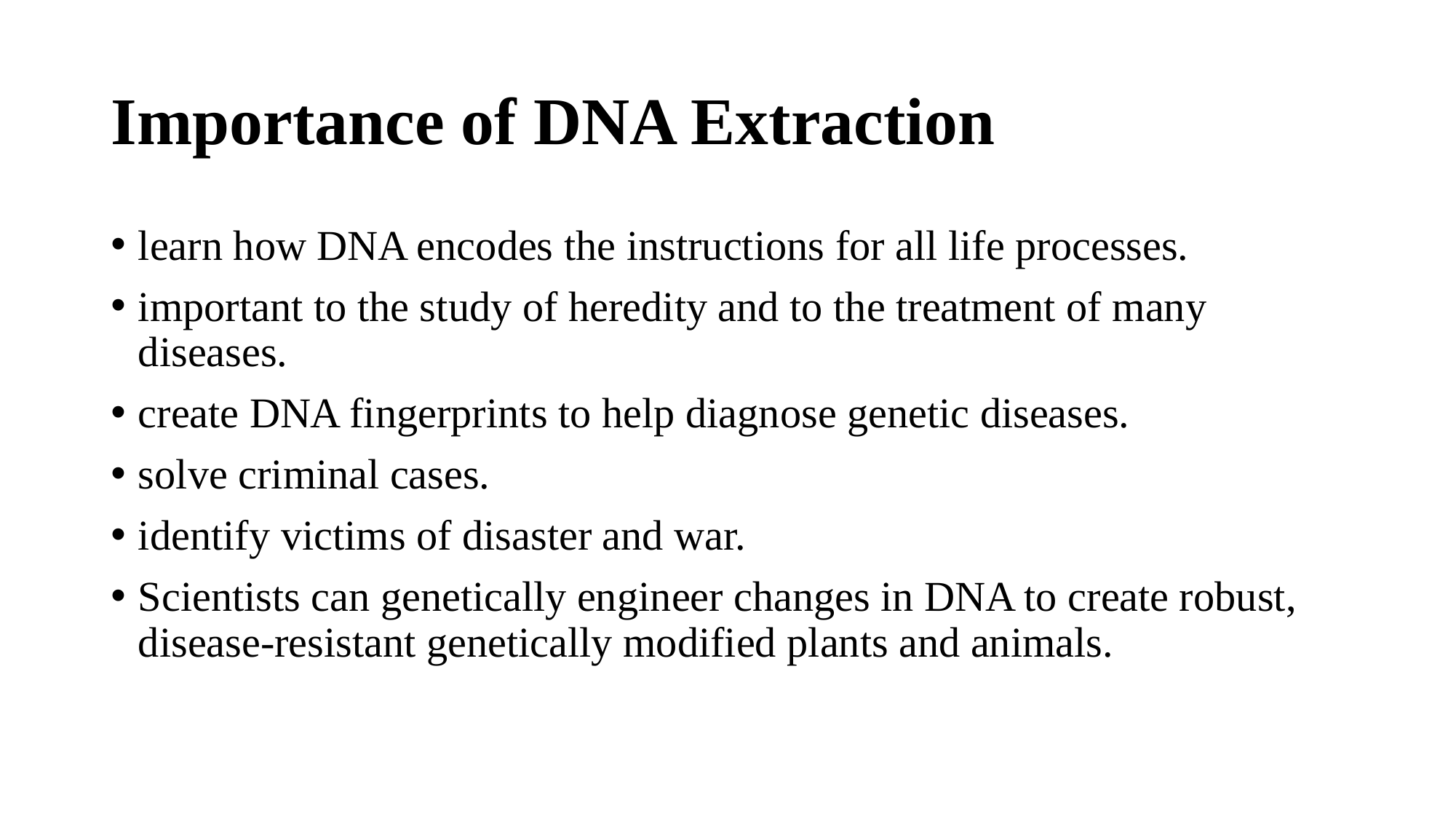

# Importance of DNA Extraction
learn how DNA encodes the instructions for all life processes.
important to the study of heredity and to the treatment of many diseases.
create DNA fingerprints to help diagnose genetic diseases.
solve criminal cases.
identify victims of disaster and war.
Scientists can genetically engineer changes in DNA to create robust, disease-resistant genetically modified plants and animals.